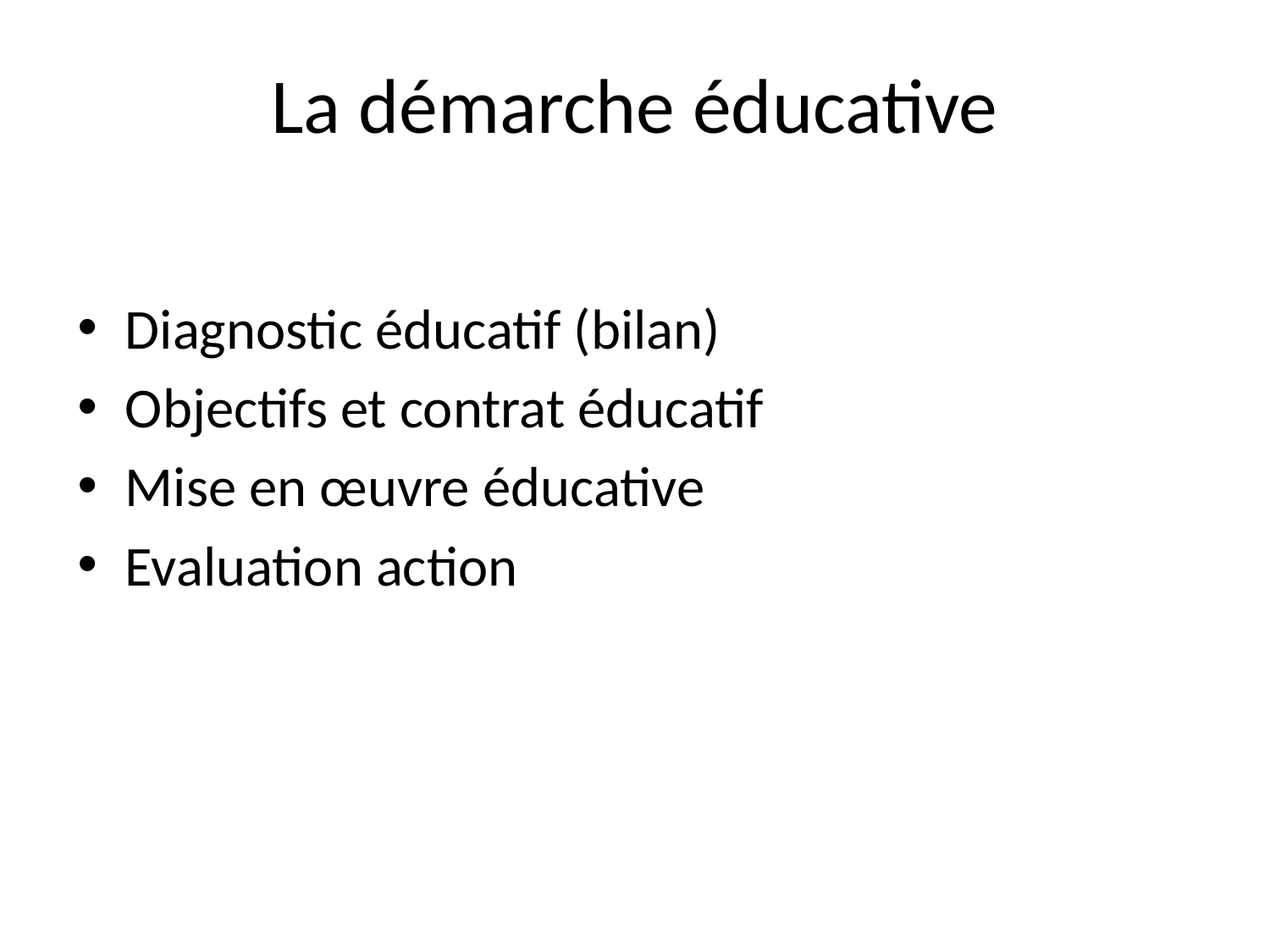

# La démarche éducative
Diagnostic éducatif (bilan)
Objectifs et contrat éducatif
Mise en œuvre éducative
Evaluation action